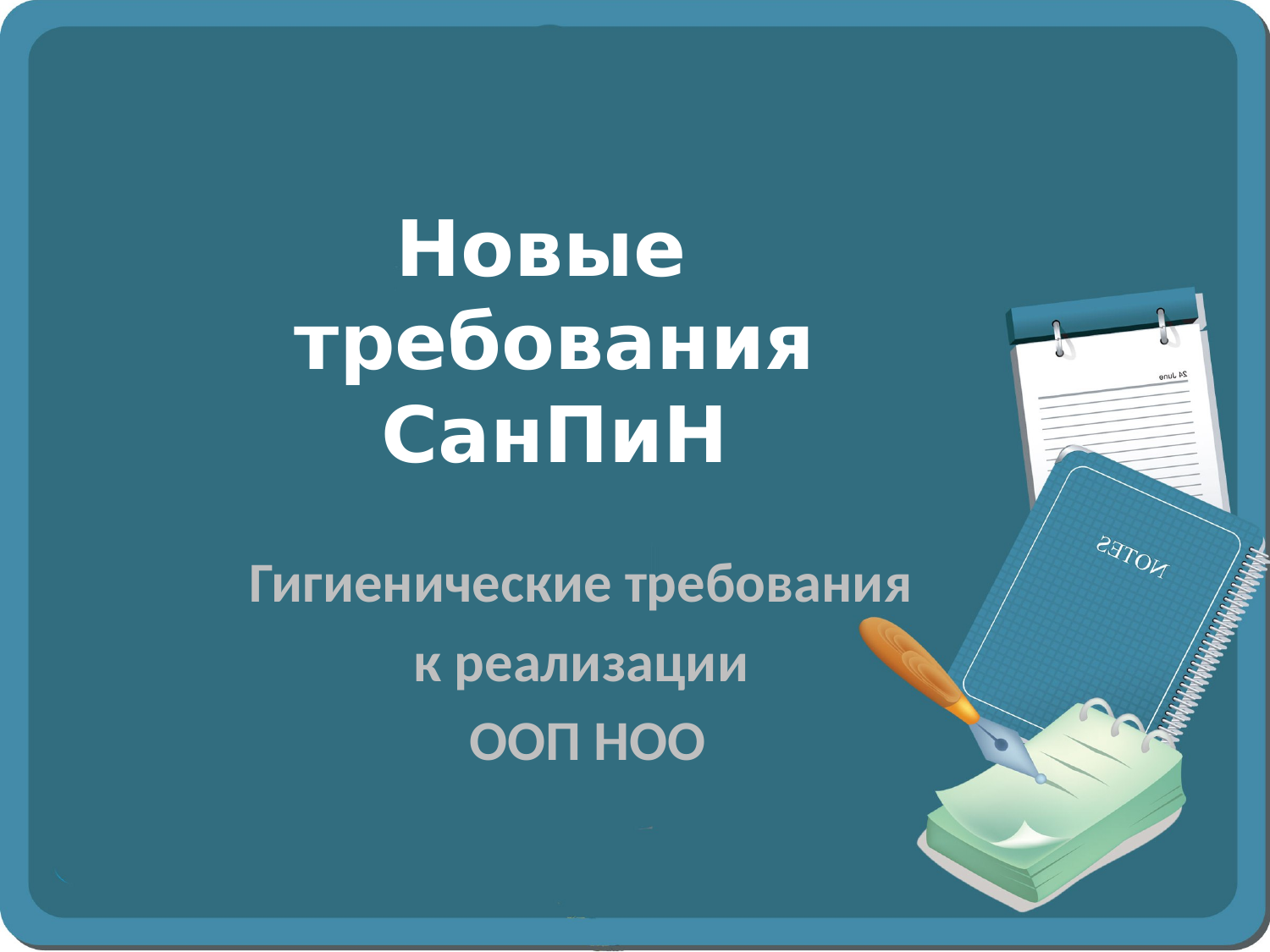

# Новые требования СанПиН
Гигиенические требования
к реализации
ООП НОО